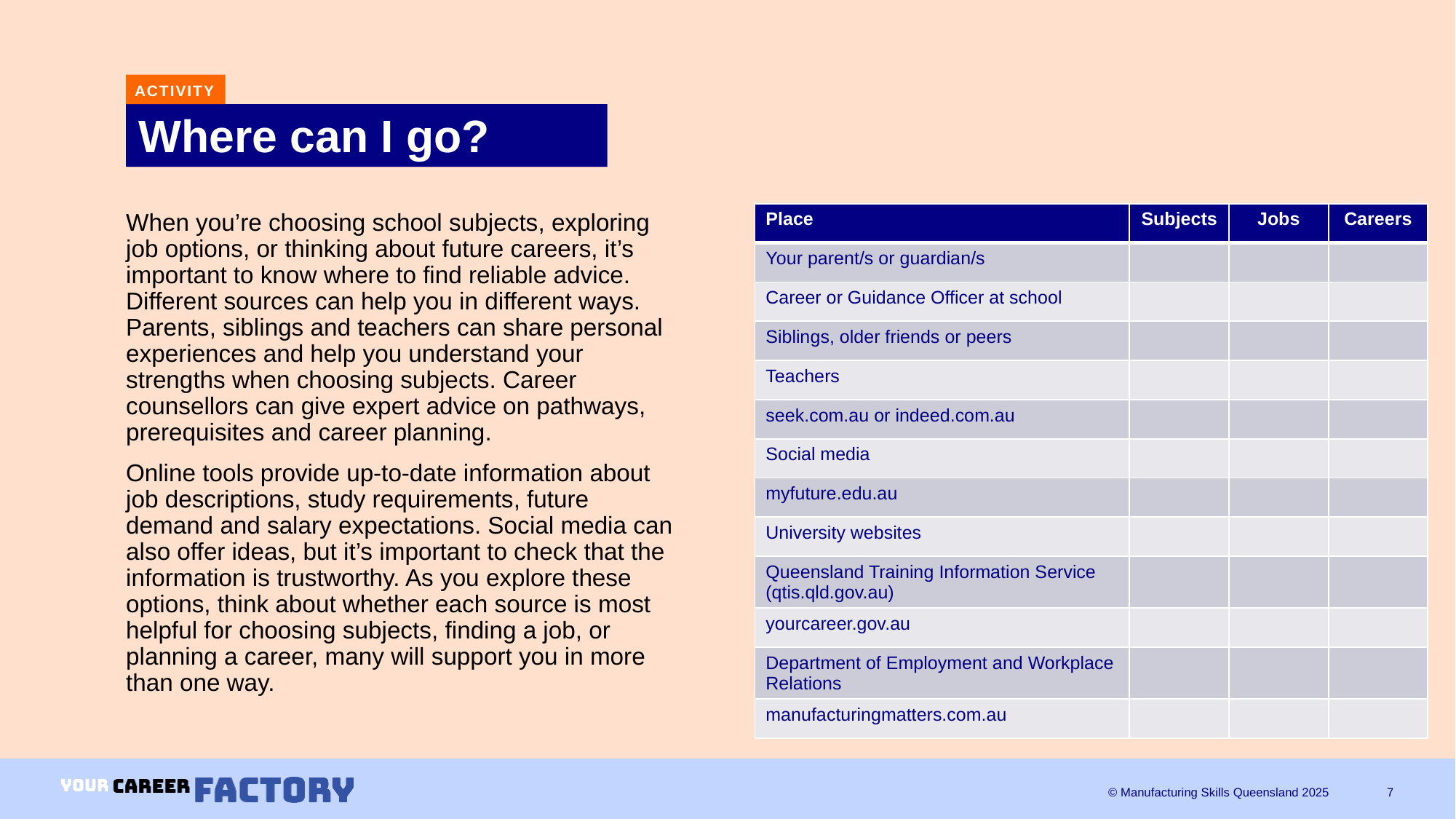

ACTIVITY
# Where can I go?
When you’re choosing school subjects, exploring job options, or thinking about future careers, it’s important to know where to find reliable advice. Different sources can help you in different ways. Parents, siblings and teachers can share personal experiences and help you understand your strengths when choosing subjects. Career counsellors can give expert advice on pathways, prerequisites and career planning.
Online tools provide up-to-date information about job descriptions, study requirements, future demand and salary expectations. Social media can also offer ideas, but it’s important to check that the information is trustworthy. As you explore these options, think about whether each source is most helpful for choosing subjects, finding a job, or planning a career, many will support you in more than one way.
| Place | Subjects | Jobs | Careers |
| --- | --- | --- | --- |
| Your parent/s or guardian/s |  |  |  |
| Career or Guidance Officer at school |  |  |  |
| Siblings, older friends or peers |  |  |  |
| Teachers |  |  |  |
| seek.com.au or indeed.com.au |  |  |  |
| Social media |  |  |  |
| myfuture.edu.au |  |  |  |
| University websites |  |  |  |
| Queensland Training Information Service (qtis.qld.gov.au) |  |  |  |
| yourcareer.gov.au |  |  |  |
| Department of Employment and Workplace Relations |  |  |  |
| manufacturingmatters.com.au |  |  |  |